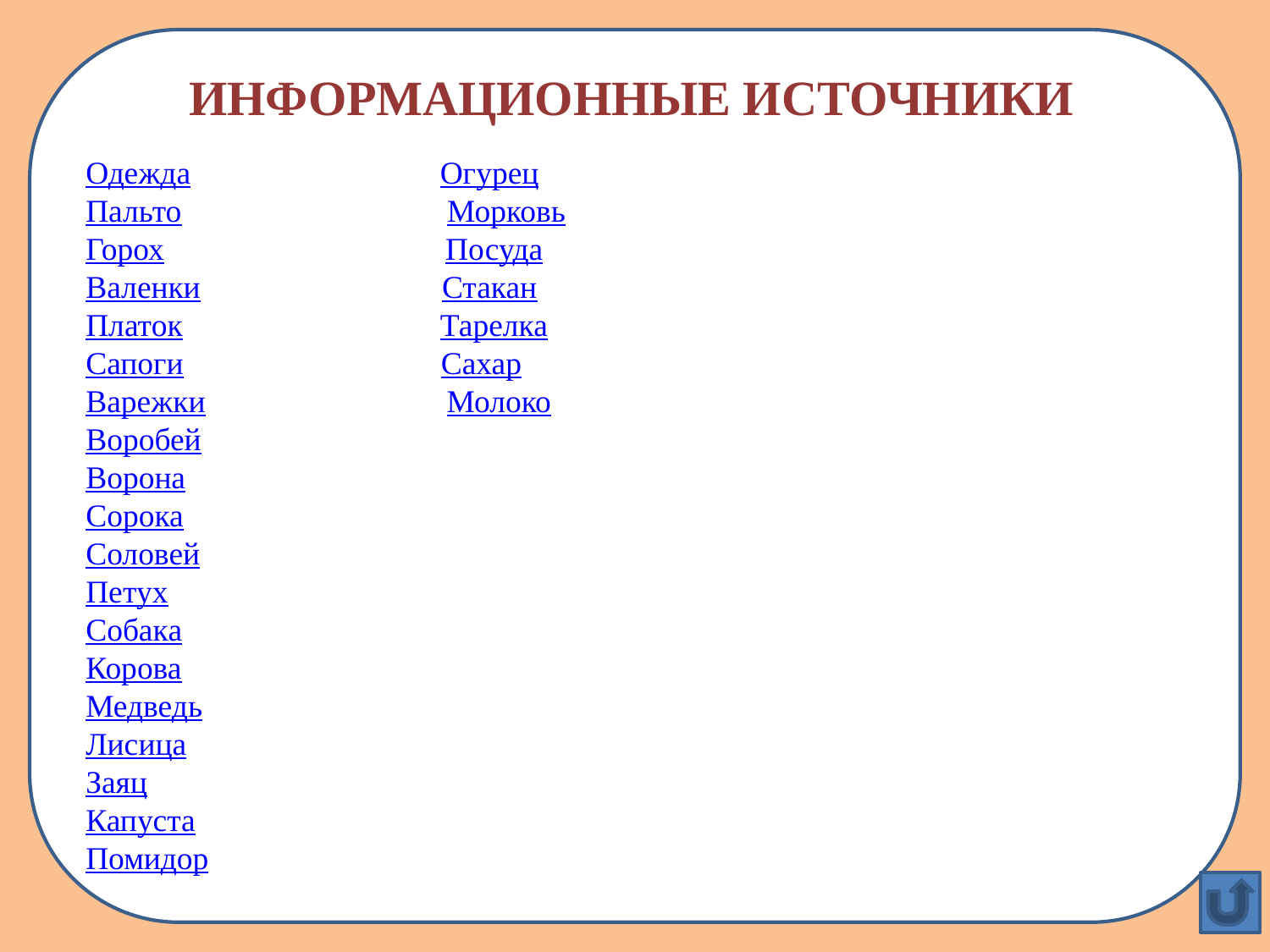

Одежда                               Огурец
Пальто                                 Морковь
Горох                                   Посуда
Валенки                              Стакан
Платок                                Тарелка
Сапоги                                Сахар
Варежки                              Молоко
Воробей
Ворона
Сорока
Соловей
Петух
Собака
Корова
Медведь
Лисица
Заяц
Капуста
Помидор

ИНФОРМАЦИОННЫЕ ИСТОЧНИКИ